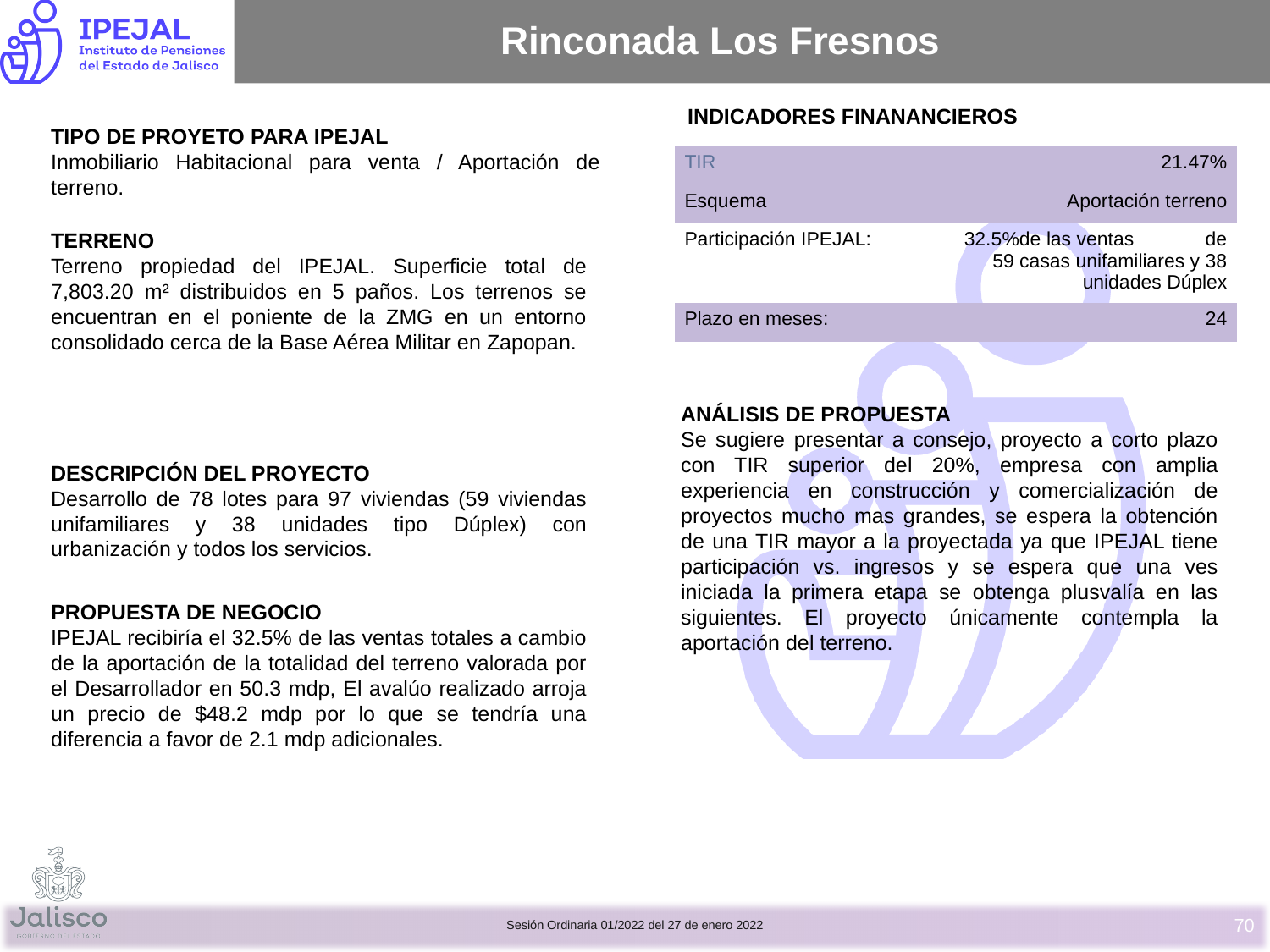

# Rinconada Los Fresnos
INDICADORES FINANANCIEROS
TIPO DE PROYETO PARA IPEJAL
Inmobiliario Habitacional para venta / Aportación de terreno.

| TIR | 21.47% |
| --- | --- |
| Esquema | Aportación terreno |
| Participación IPEJAL: | 32.5%de las ventas de 59 casas unifamiliares y 38 unidades Dúplex |
| Plazo en meses: | 24 |
TERRENO
Terreno propiedad del IPEJAL. Superficie total de 7,803.20 m² distribuidos en 5 paños. Los terrenos se encuentran en el poniente de la ZMG en un entorno consolidado cerca de la Base Aérea Militar en Zapopan.
ANÁLISIS DE PROPUESTA
Se sugiere presentar a consejo, proyecto a corto plazo con TIR superior del 20%, empresa con amplia experiencia en construcción y comercialización de proyectos mucho mas grandes, se espera la obtención de una TIR mayor a la proyectada ya que IPEJAL tiene participación vs. ingresos y se espera que una ves iniciada la primera etapa se obtenga plusvalía en las siguientes. El proyecto únicamente contempla la aportación del terreno.

DESCRIPCIÓN DEL PROYECTO
Desarrollo de 78 lotes para 97 viviendas (59 viviendas unifamiliares y 38 unidades tipo Dúplex) con urbanización y todos los servicios.

PROPUESTA DE NEGOCIO
IPEJAL recibiría el 32.5% de las ventas totales a cambio de la aportación de la totalidad del terreno valorada por el Desarrollador en 50.3 mdp, El avalúo realizado arroja un precio de $48.2 mdp por lo que se tendría una diferencia a favor de 2.1 mdp adicionales.

70
Sesión Ordinaria 01/2022 del 27 de enero 2022